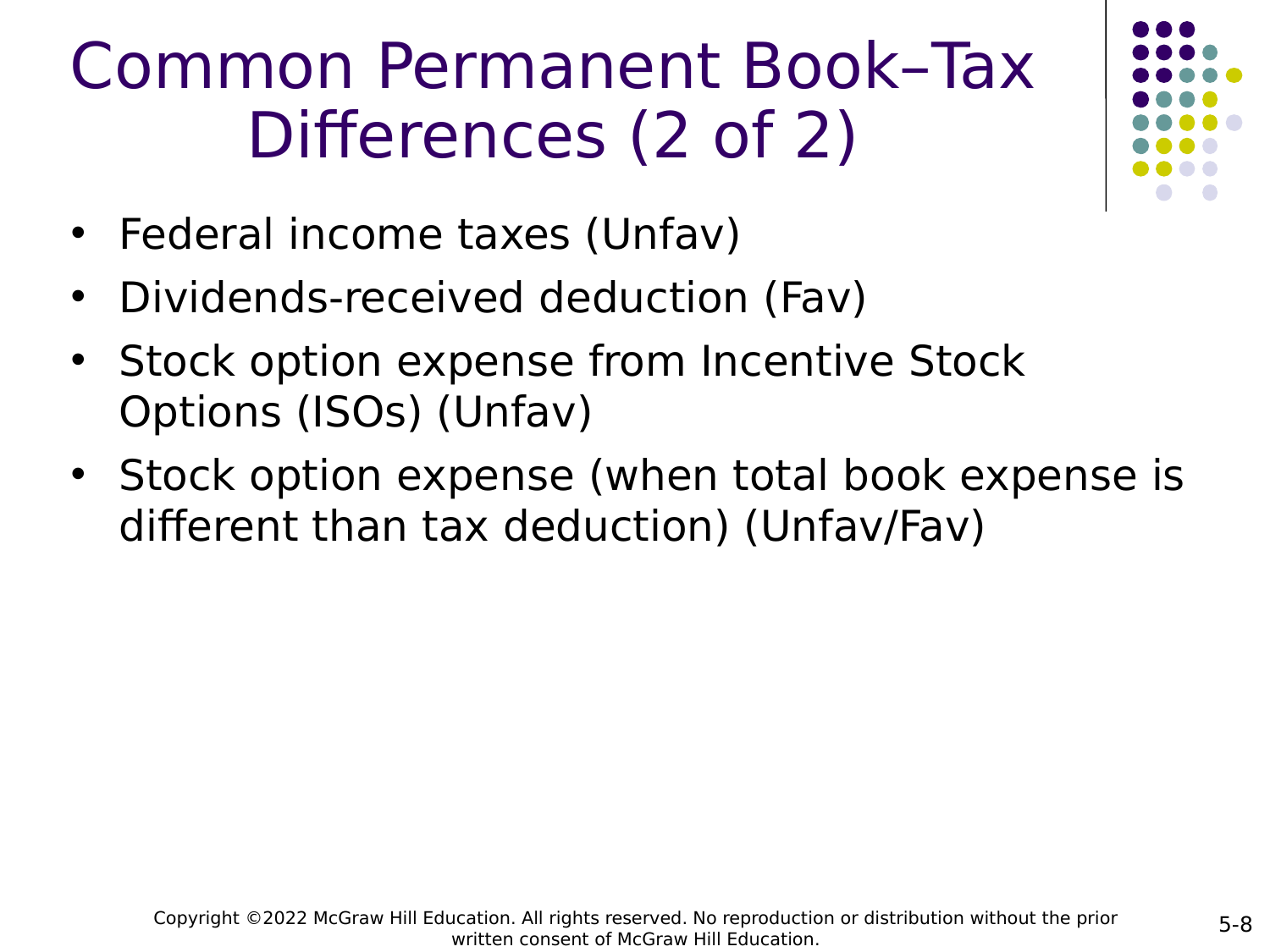

# Common Permanent Book–Tax Differences (2 of 2)
Federal income taxes (Unfav)
Dividends-received deduction (Fav)
Stock option expense from Incentive Stock Options (ISOs) (Unfav)
Stock option expense (when total book expense is different than tax deduction) (Unfav/Fav)

5-8